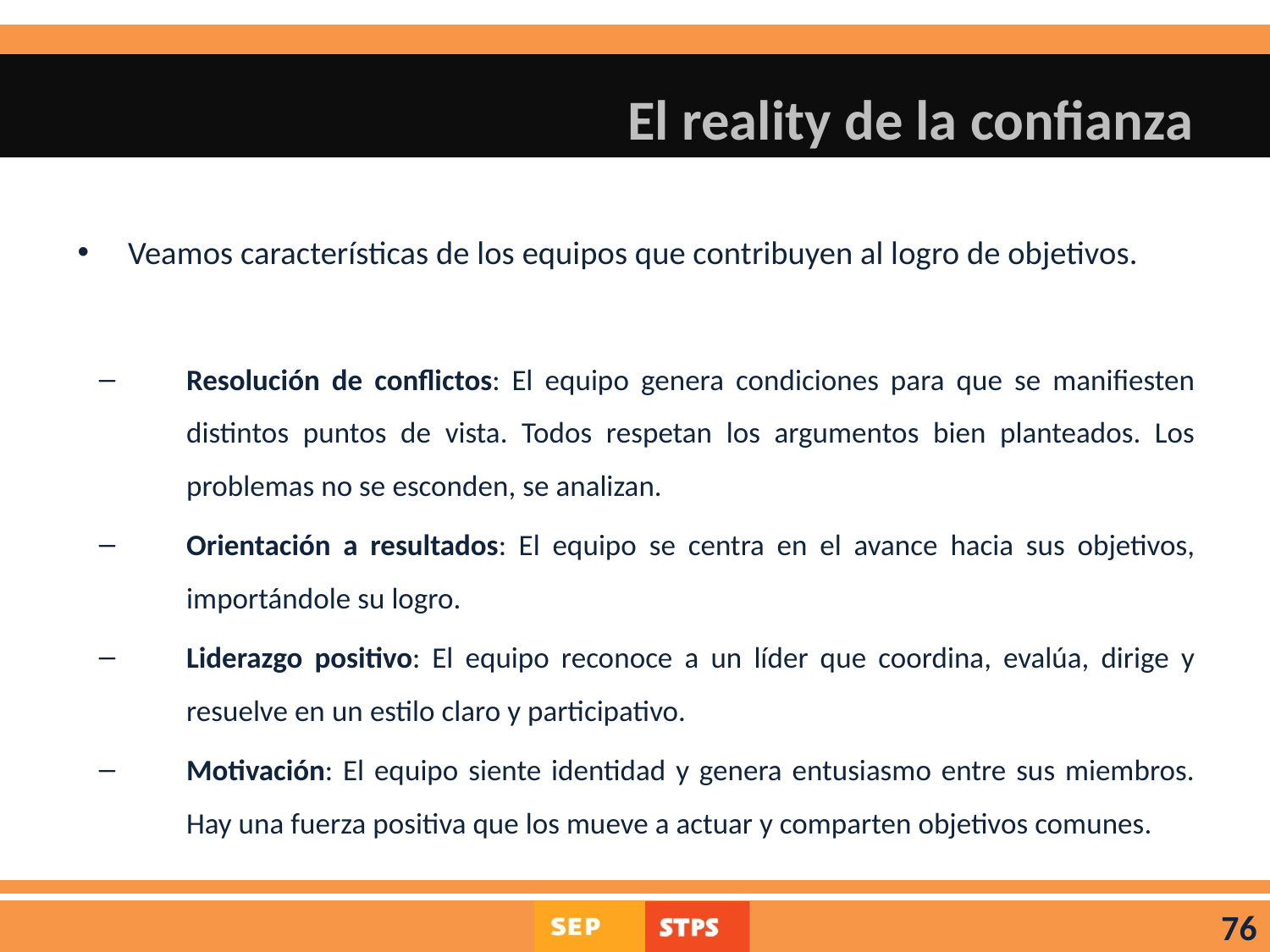

# El reality de la confianza
Veamos características de los equipos que contribuyen al logro de objetivos.

Resolución de conflictos: El equipo genera condiciones para que se manifiesten distintos puntos de vista. Todos respetan los argumentos bien planteados. Los problemas no se esconden, se analizan.
Orientación a resultados: El equipo se centra en el avance hacia sus objetivos, importándole su logro.
Liderazgo positivo: El equipo reconoce a un líder que coordina, evalúa, dirige y resuelve en un estilo claro y participativo.
Motivación: El equipo siente identidad y genera entusiasmo entre sus miembros. Hay una fuerza positiva que los mueve a actuar y comparten objetivos comunes.
76